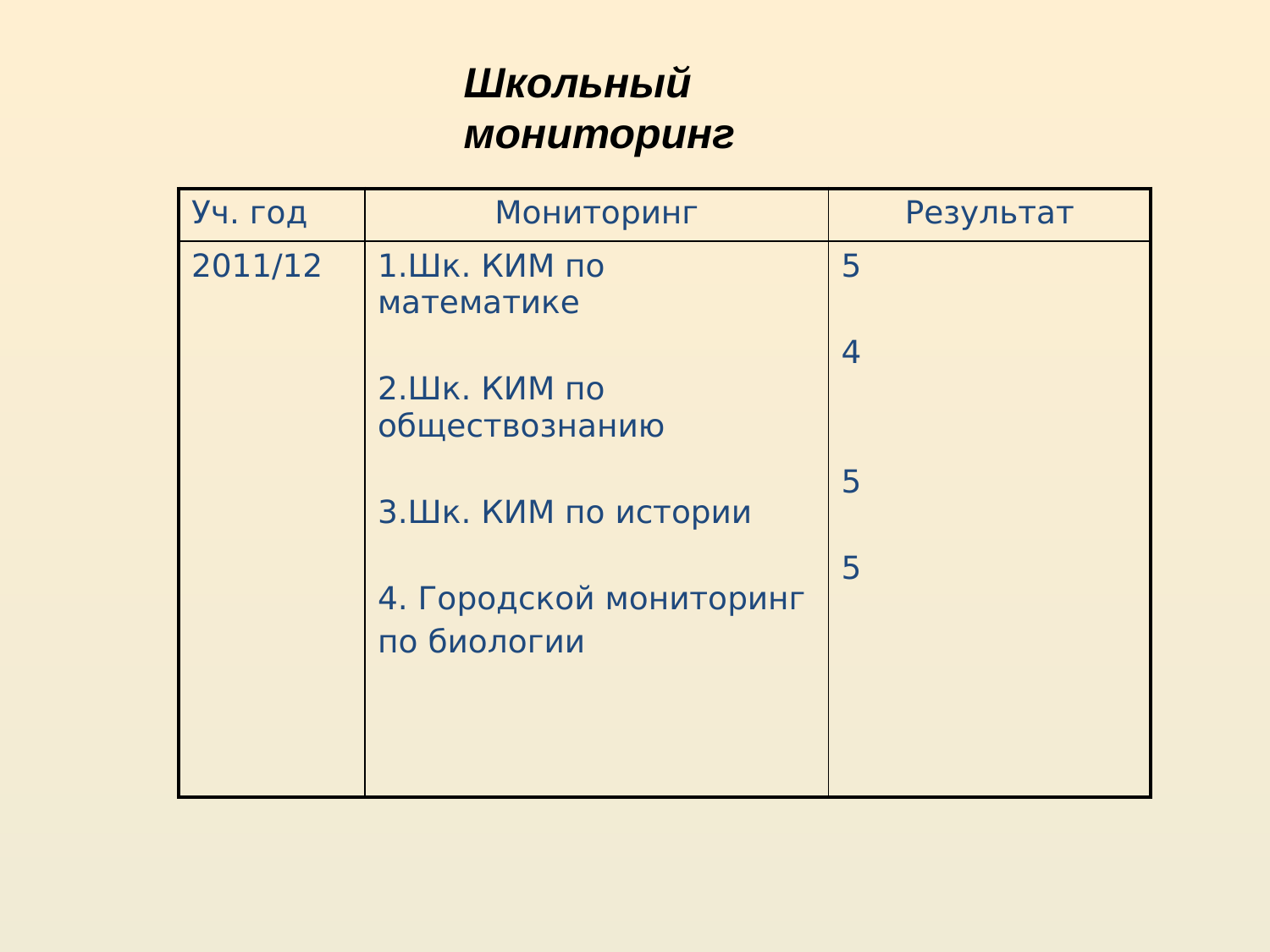

Школьный мониторинг
| Уч. год | Мониторинг | Результат |
| --- | --- | --- |
| 2011/12 | 1.Шк. КИМ по математике 2.Шк. КИМ по обществознанию 3.Шк. КИМ по истории 4. Городской мониторинг по биологии | 5 4 5 5 |